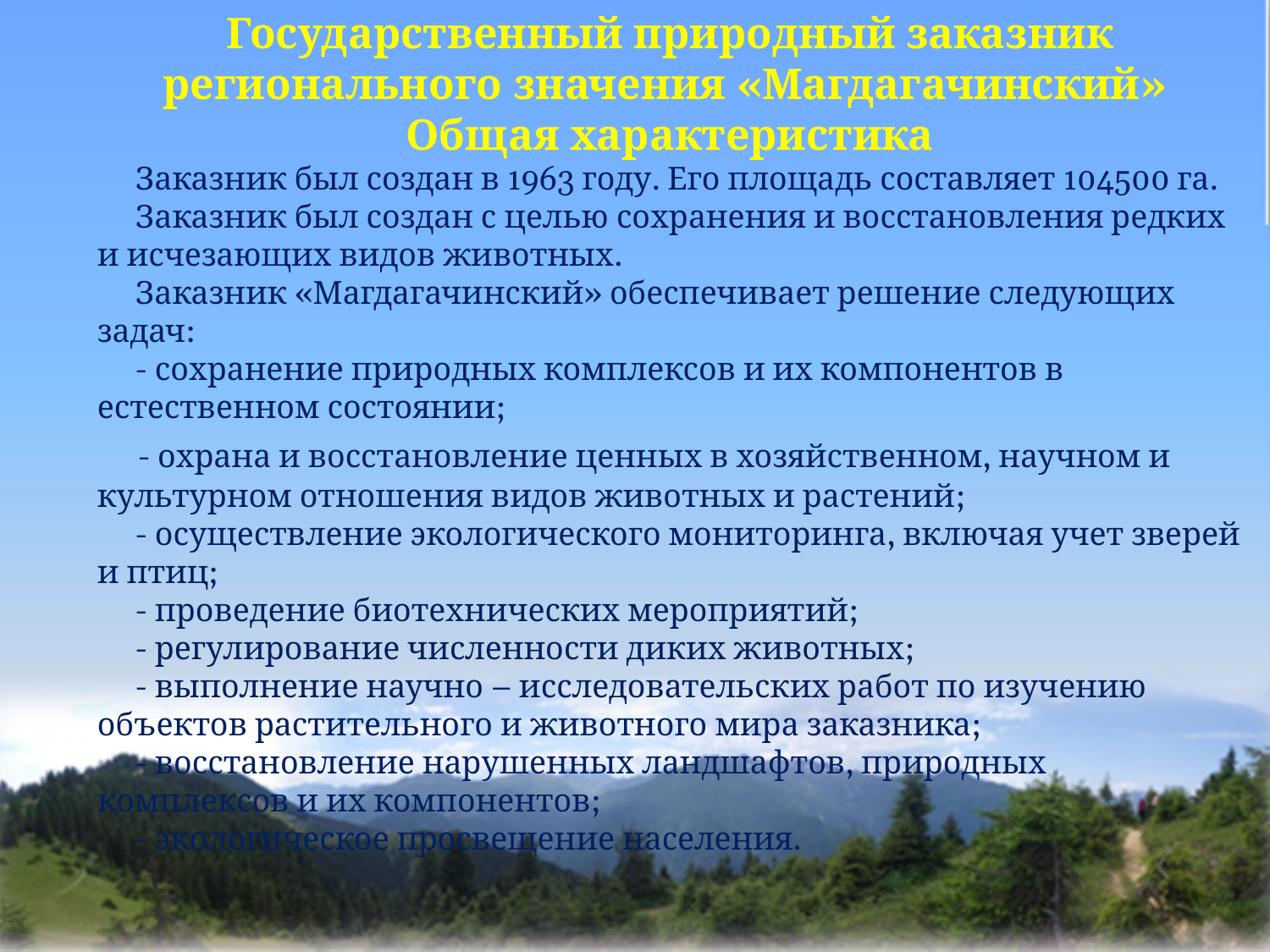

Государственный природный заказник регионального значения «Магдагачинский»
Общая характеристика
     Заказник был создан в 1963 году. Его площадь составляет 104500 га.
     Заказник был создан с целью сохранения и восстановления редких и исчезающих видов животных.
     Заказник «Магдагачинский» обеспечивает решение следующих задач:
     - сохранение природных комплексов и их компонентов в естественном состоянии;
    - охрана и восстановление ценных в хозяйственном, научном и культурном отношения видов животных и растений;
     - осуществление экологического мониторинга, включая учет зверей и птиц;
     - проведение биотехнических мероприятий;
     - регулирование численности диких животных;
     - выполнение научно – исследовательских работ по изучению объектов растительного и животного мира заказника;
     - восстановление нарушенных ландшафтов, природных комплексов и их компонентов;
     - экологическое просвещение населения.